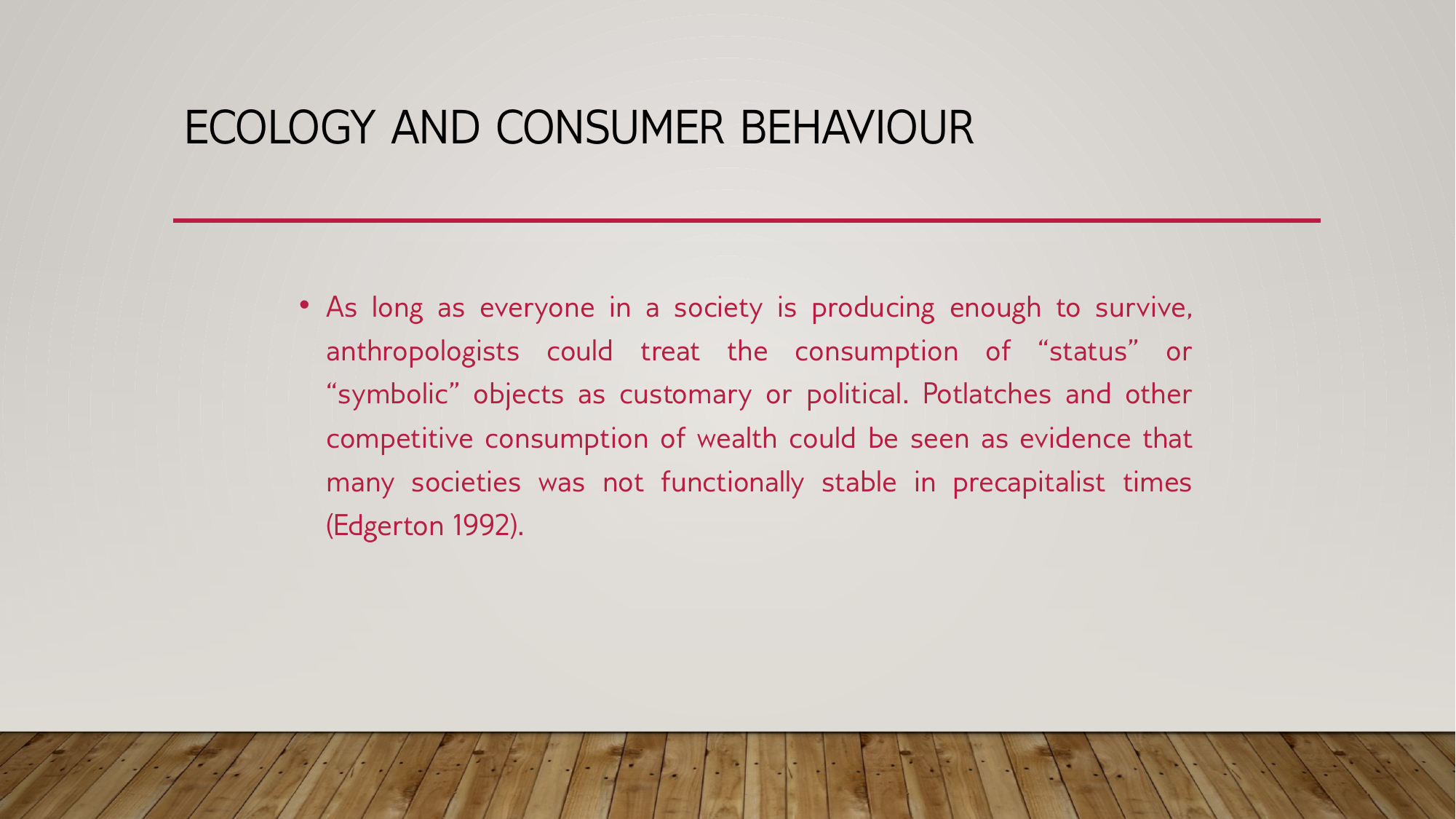

# ECOLOGY AND CONSUMER BEHAVIOUR
As long as everyone in a society is producing enough to survive, anthropologists could treat the consumption of “status” or “symbolic” objects as customary or political. Potlatches and other competitive consumption of wealth could be seen as evidence that many societies was not functionally stable in precapitalist times (Edgerton 1992).